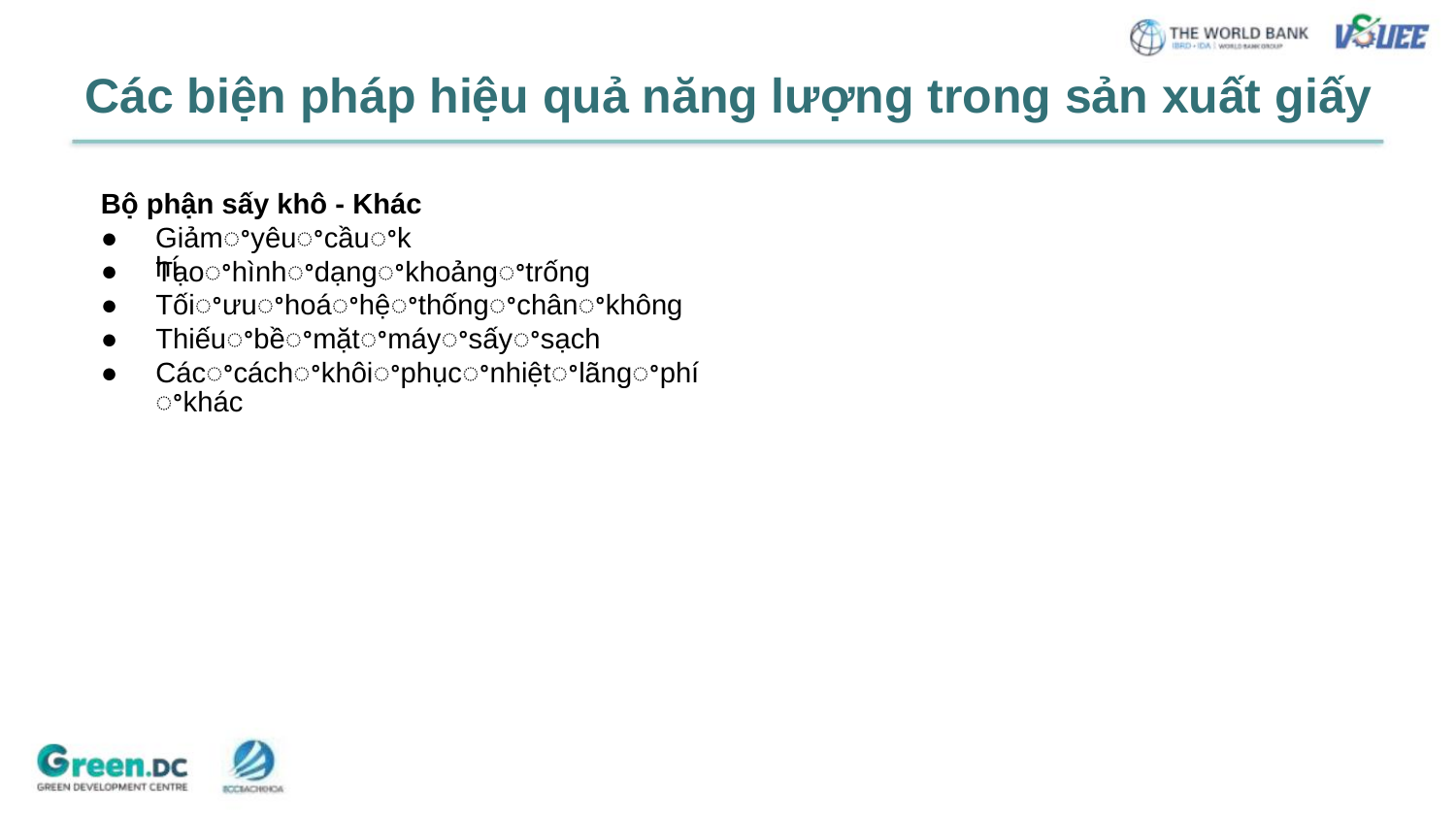

Các biện pháp hiệu quả năng lượng trong sản xuất giấy
Bộ phận sấy khô - Khác
●
●
●
●
●
Giảmꢀyêuꢀcầuꢀkhí
Tạoꢀhìnhꢀdạngꢀkhoảngꢀtrống
Tốiꢀưuꢀhoáꢀhệꢀthốngꢀchânꢀkhông
Thiếuꢀbềꢀmặtꢀmáyꢀsấyꢀsạch
Cácꢀcáchꢀkhôiꢀphụcꢀnhiệtꢀlãngꢀphíꢀkhác